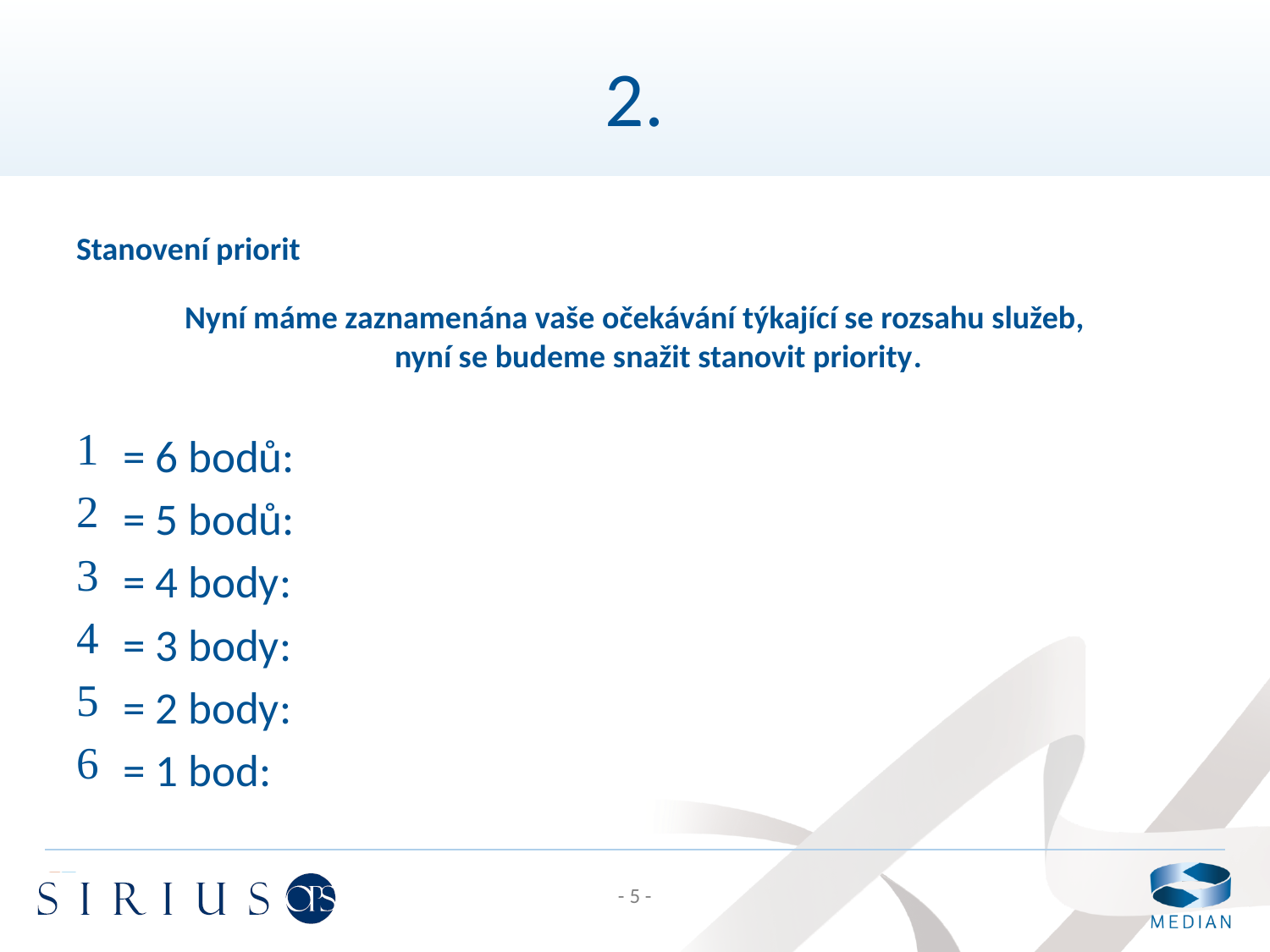

# 2.
Stanovení priorit

Nyní máme zaznamenána vaše očekávání týkající se rozsahu služeb,
nyní se budeme snažit stanovit priority.

= 6 bodů:
= 5 bodů:
= 4 body:
= 3 body:
= 2 body:
= 1 bod: